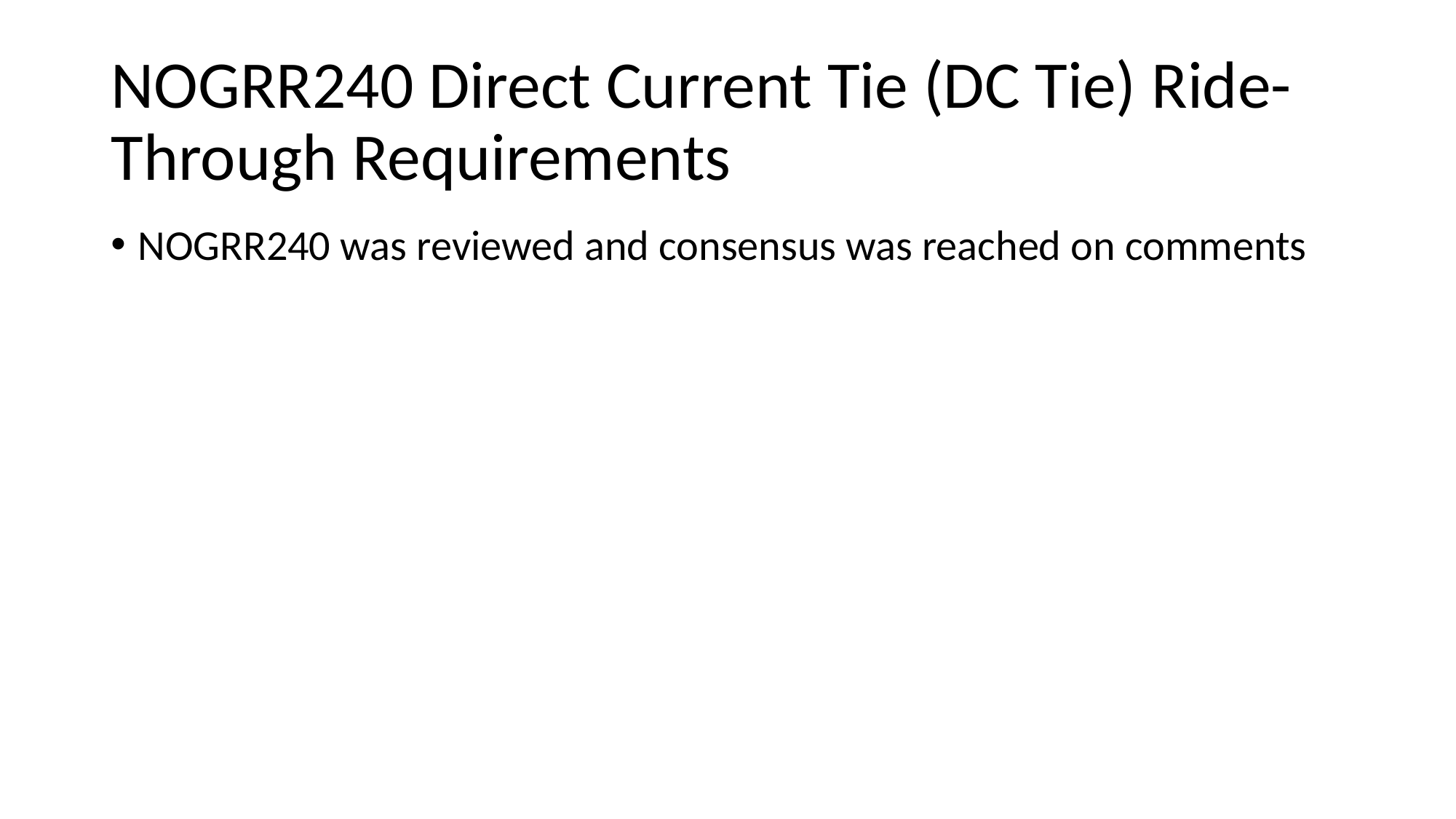

# NOGRR240 Direct Current Tie (DC Tie) Ride-Through Requirements
NOGRR240 was reviewed and consensus was reached on comments